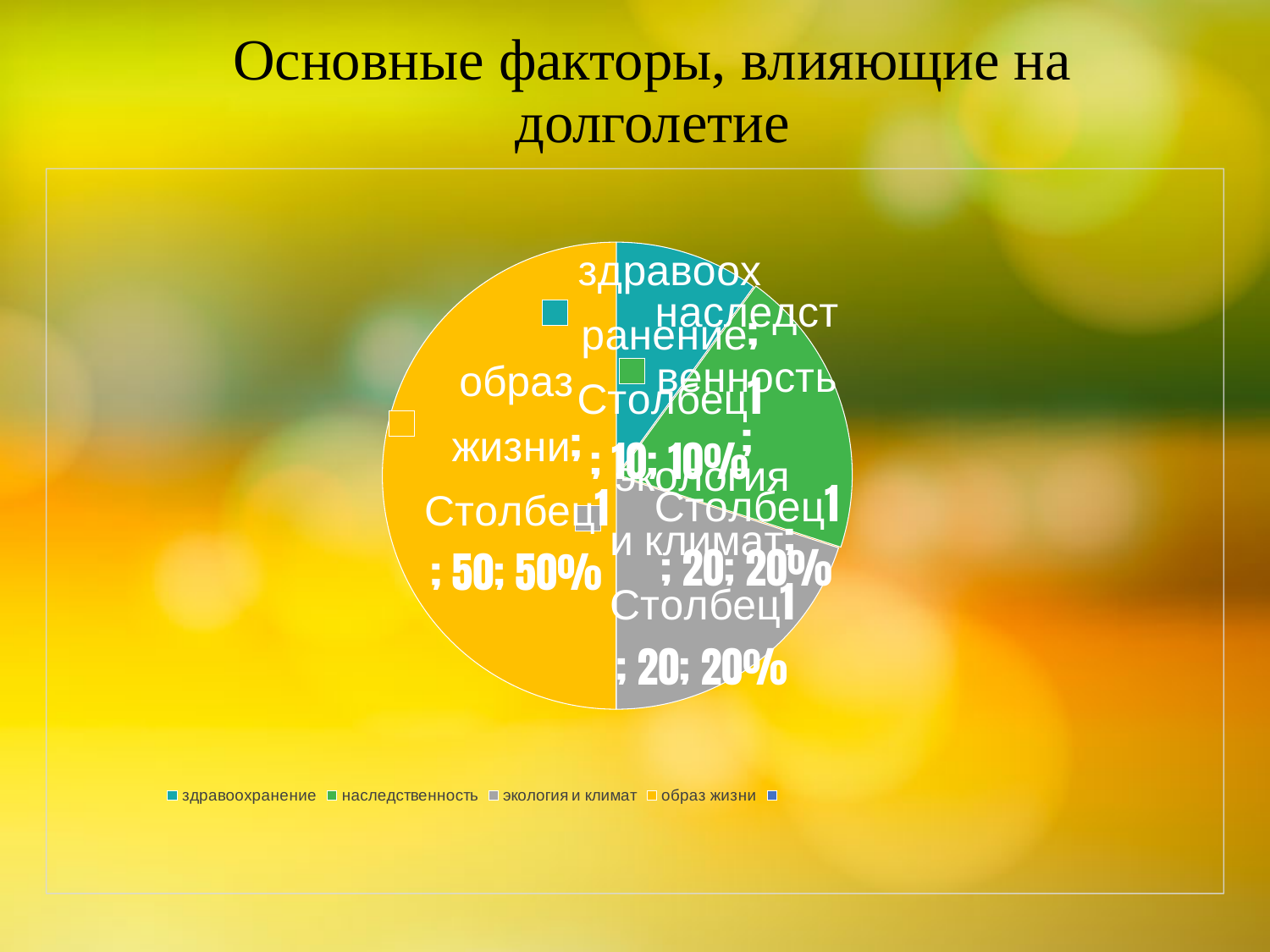

# Основные факторы, влияющие на долголетие

[unsupported chart]